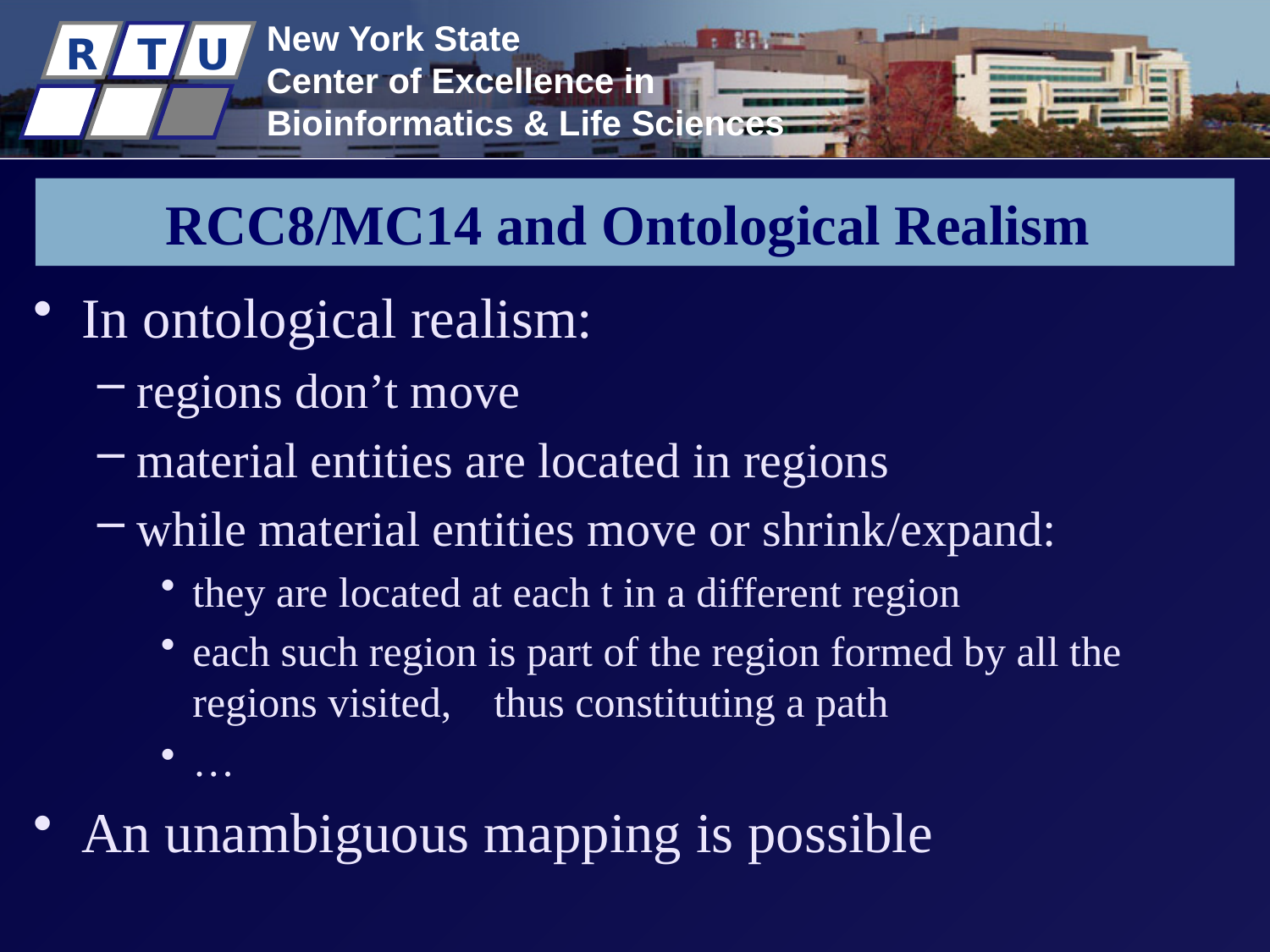

# RCC8/MC14 and Ontological Realism
In ontological realism:
regions don’t move
material entities are located in regions
while material entities move or shrink/expand:
they are located at each t in a different region
each such region is part of the region formed by all the regions visited,    thus constituting a path
…
An unambiguous mapping is possible